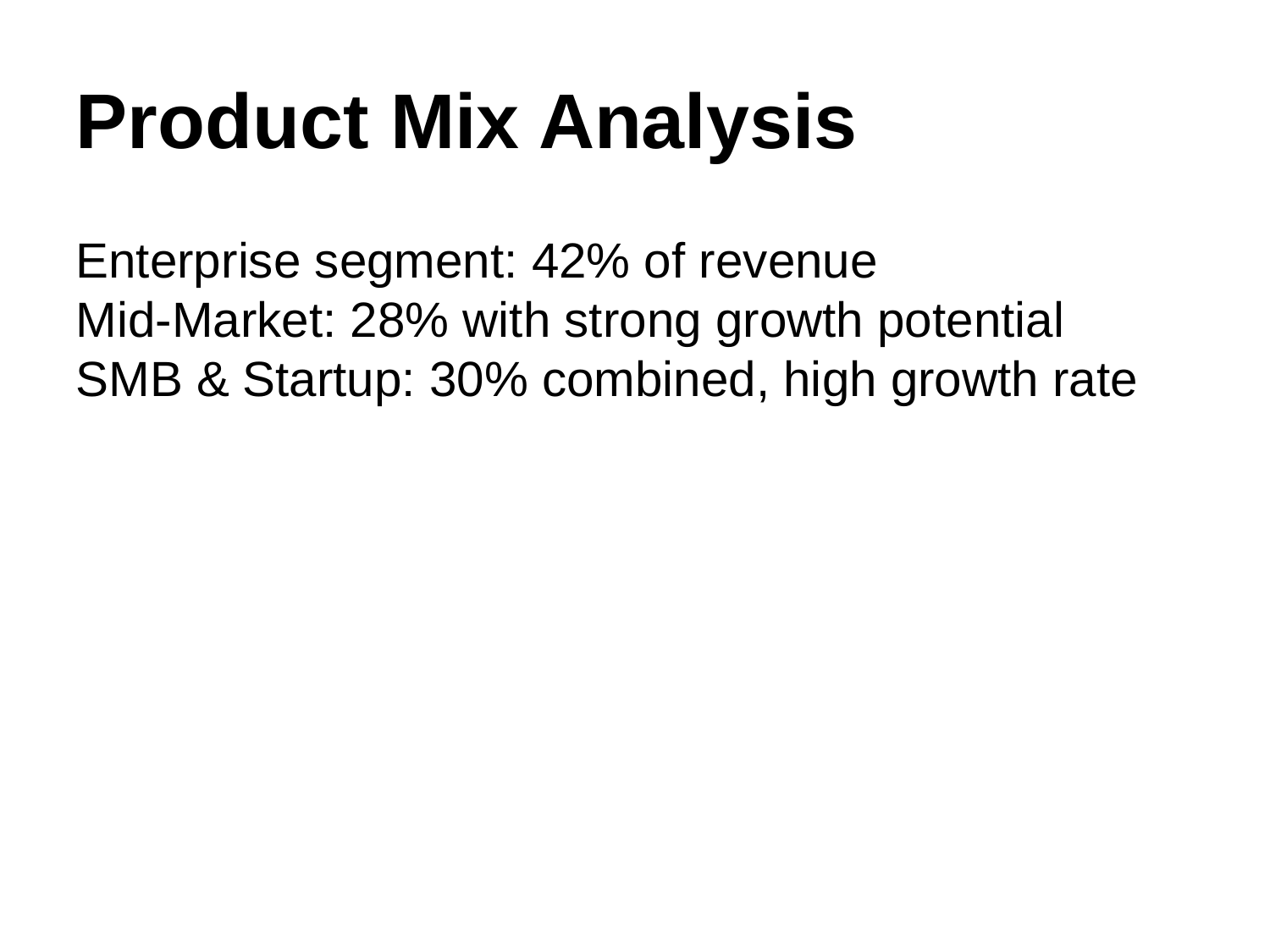

Product Mix Analysis
Enterprise segment: 42% of revenue
Mid-Market: 28% with strong growth potential
SMB & Startup: 30% combined, high growth rate